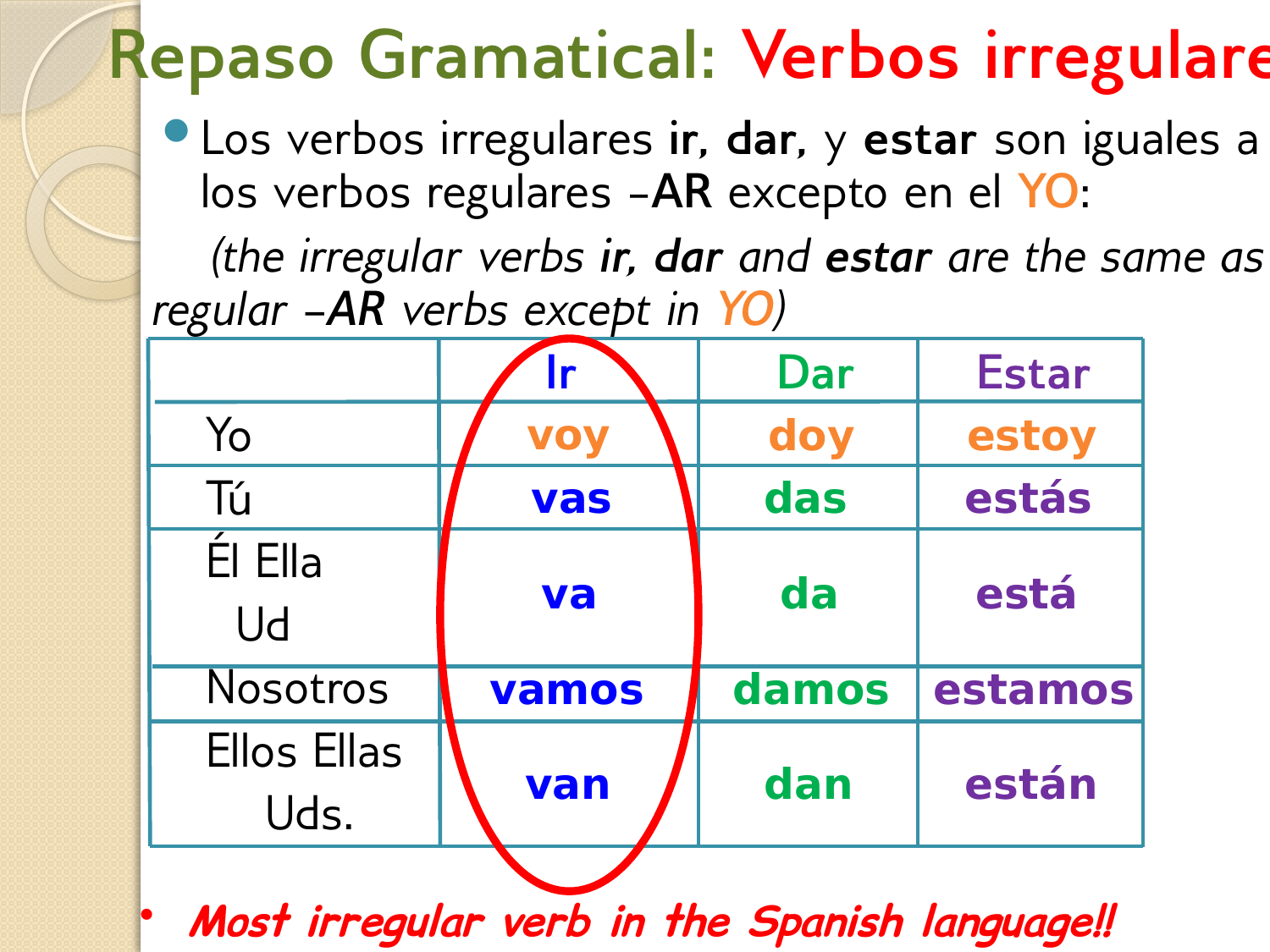

# Repaso Gramatical: Verbos irregulares
Los verbos irregulares ir, dar, y estar son iguales a los verbos regulares –AR excepto en el YO:
    (the irregular verbs ir, dar and estar are the same as regular –AR verbs except in YO)
			 Ir	        Dar	    Estar
Yo
Tú
Él Ella
  Ud
Nosotros
Ellos Ellas
    Uds.

voy
doy
estoy
vas
das
estás
da
está
va
vamos
damos
estamos
dan
están
van
Most irregular verb in the Spanish language!!